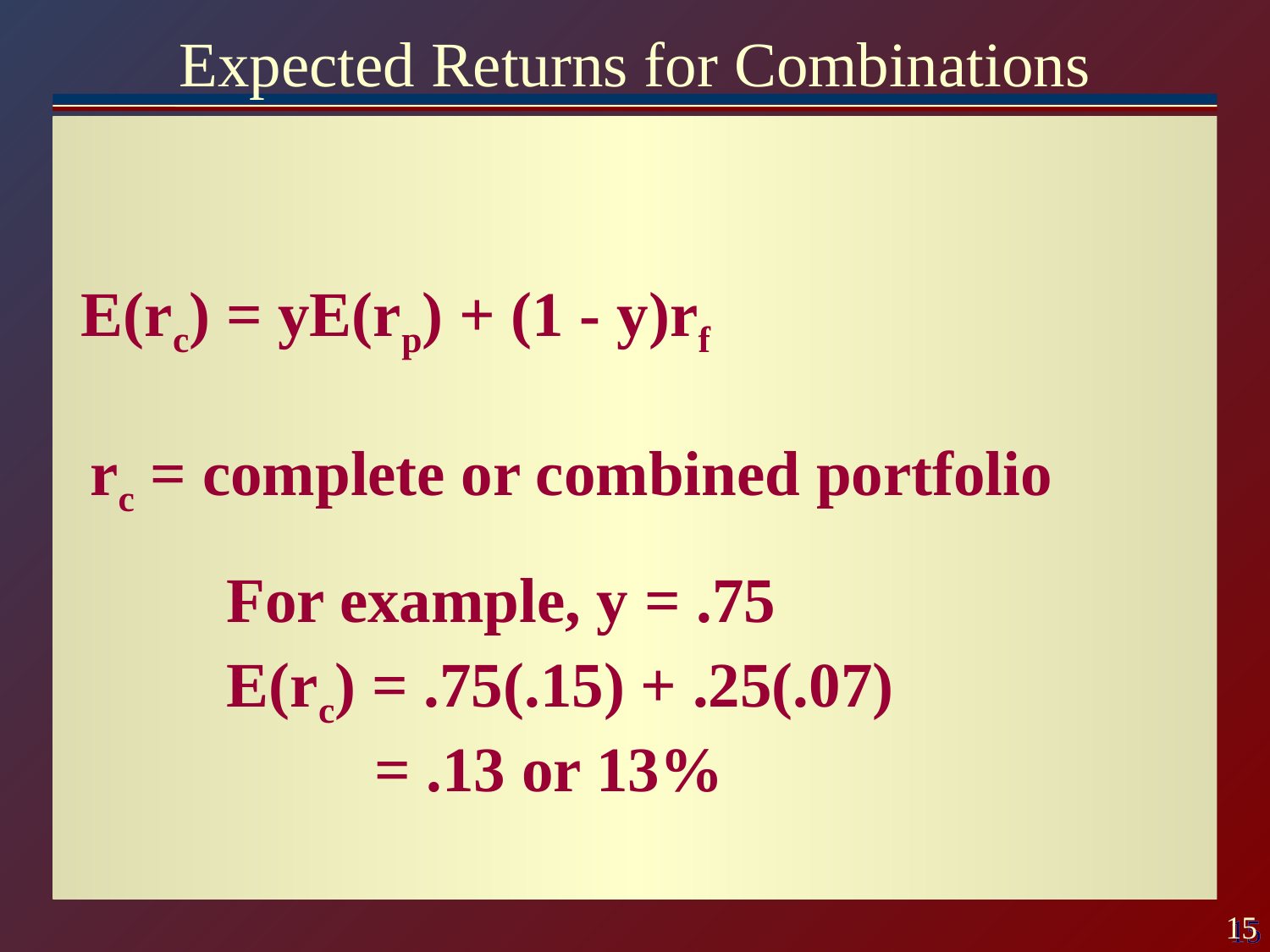

# Expected Returns for Combinations
E(rc) = yE(rp) + (1 - y)rf
rc = complete or combined portfolio
For example, y = .75
E(rc) = .75(.15) + .25(.07)
= .13 or 13%